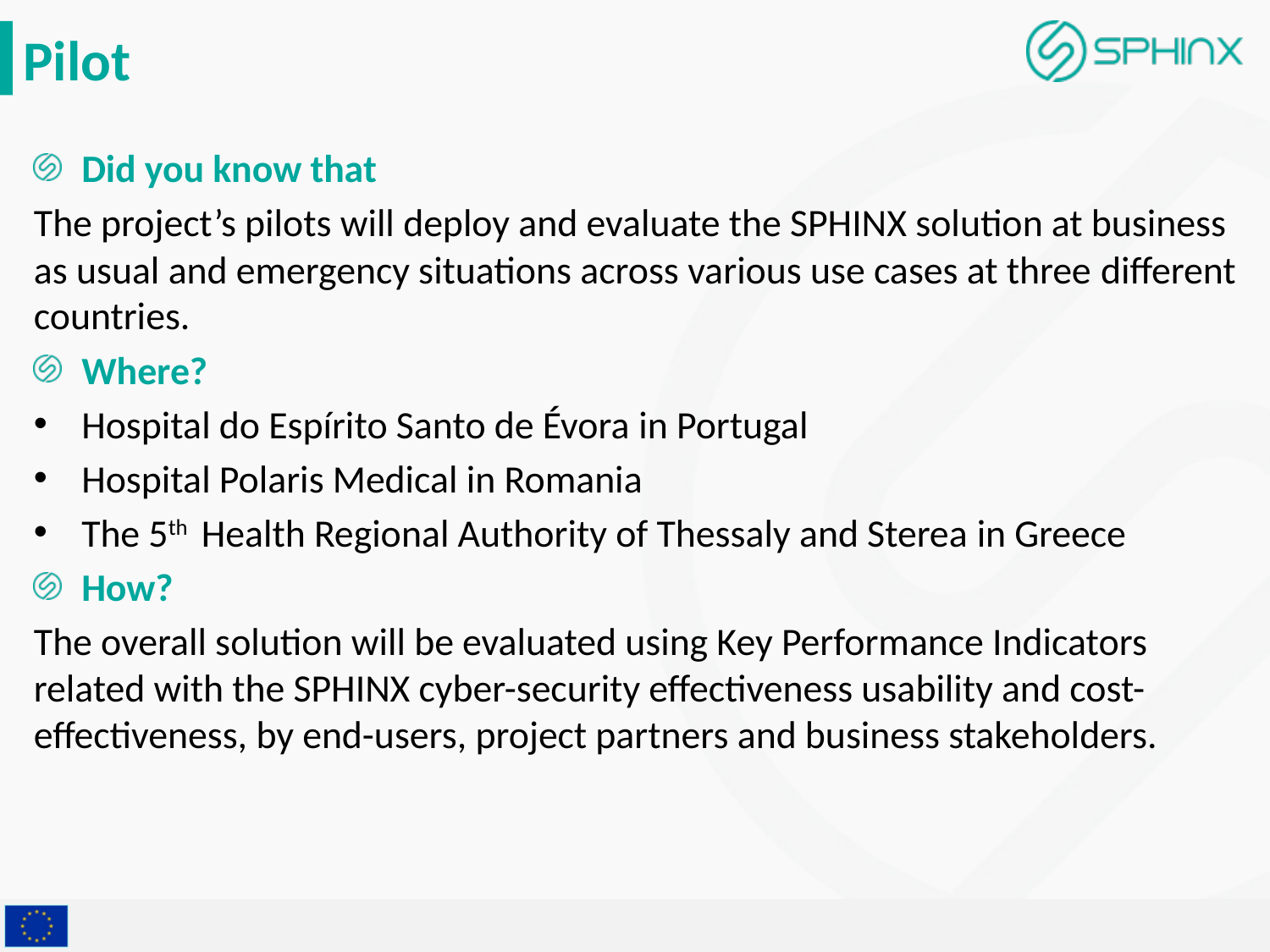

# Pilot
Did you know that
The project’s pilots will deploy and evaluate the SPHINX solution at business as usual and emergency situations across various use cases at three different countries.
Where?
Hospital do Espírito Santo de Évora in Portugal
Hospital Polaris Medical in Romania
The 5th  Health Regional Authority of Thessaly and Sterea in Greece
How?
The overall solution will be evaluated using Key Performance Indicators related with the SPHINX cyber-security effectiveness usability and cost-effectiveness, by end-users, project partners and business stakeholders.